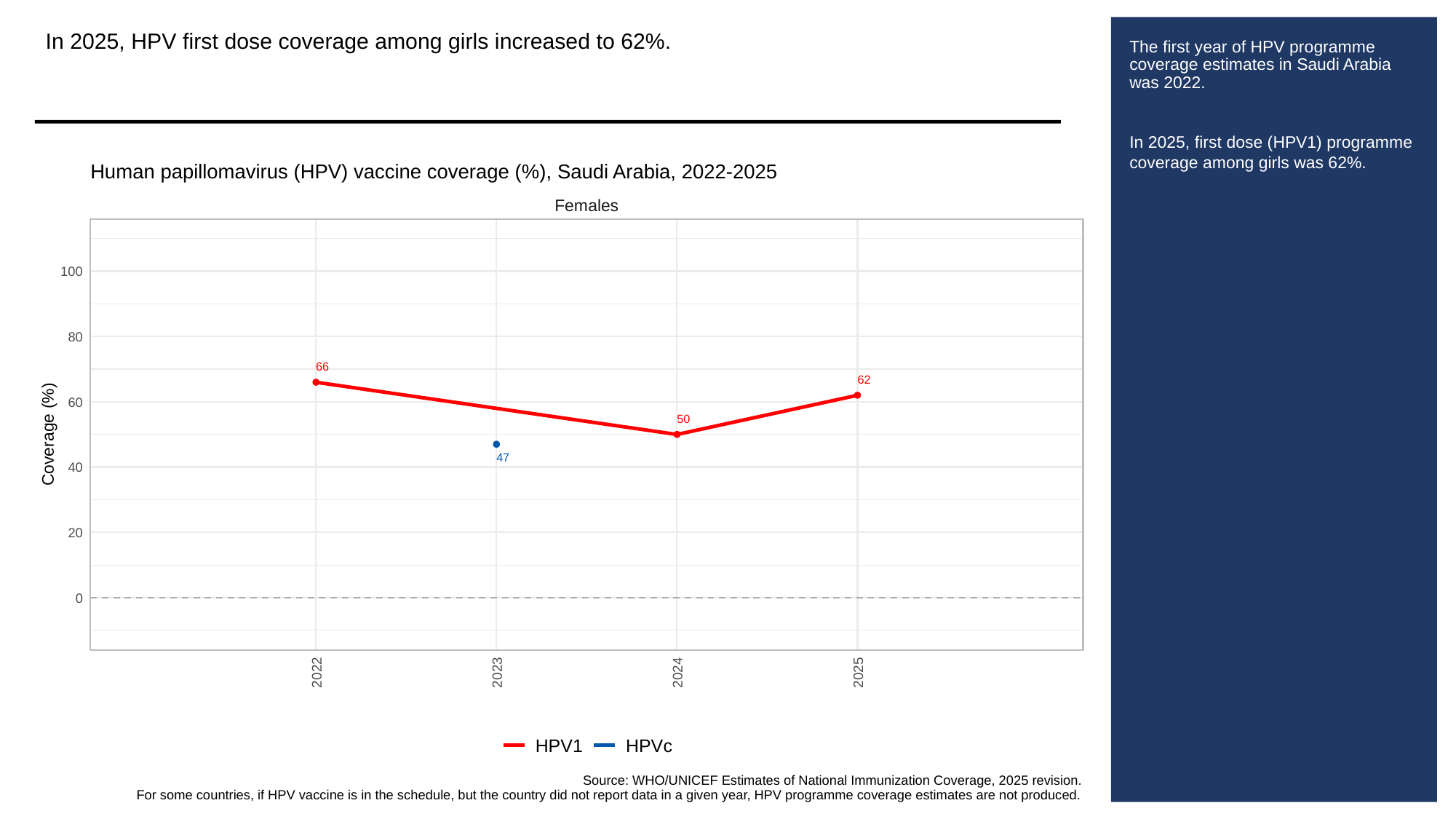

In 2025, HPV first dose coverage among girls increased to 62%.
# The first year of HPV programme coverage estimates in Saudi Arabia was 2022.

In 2025, first dose (HPV1) programme coverage among girls was 62%.

Human papillomavirus (HPV) vaccine coverage (%), Saudi Arabia, 2022-2025
Females

100

80

66

62

60

50
Coverage (%)

47
40

20

0

2022
2023
2024
2025
HPV1
HPVc

Source: WHO/UNICEF Estimates of National Immunization Coverage, 2025 revision.
For some countries, if HPV vaccine is in the schedule, but the country did not report data in a given year, HPV programme coverage estimates are not produced.